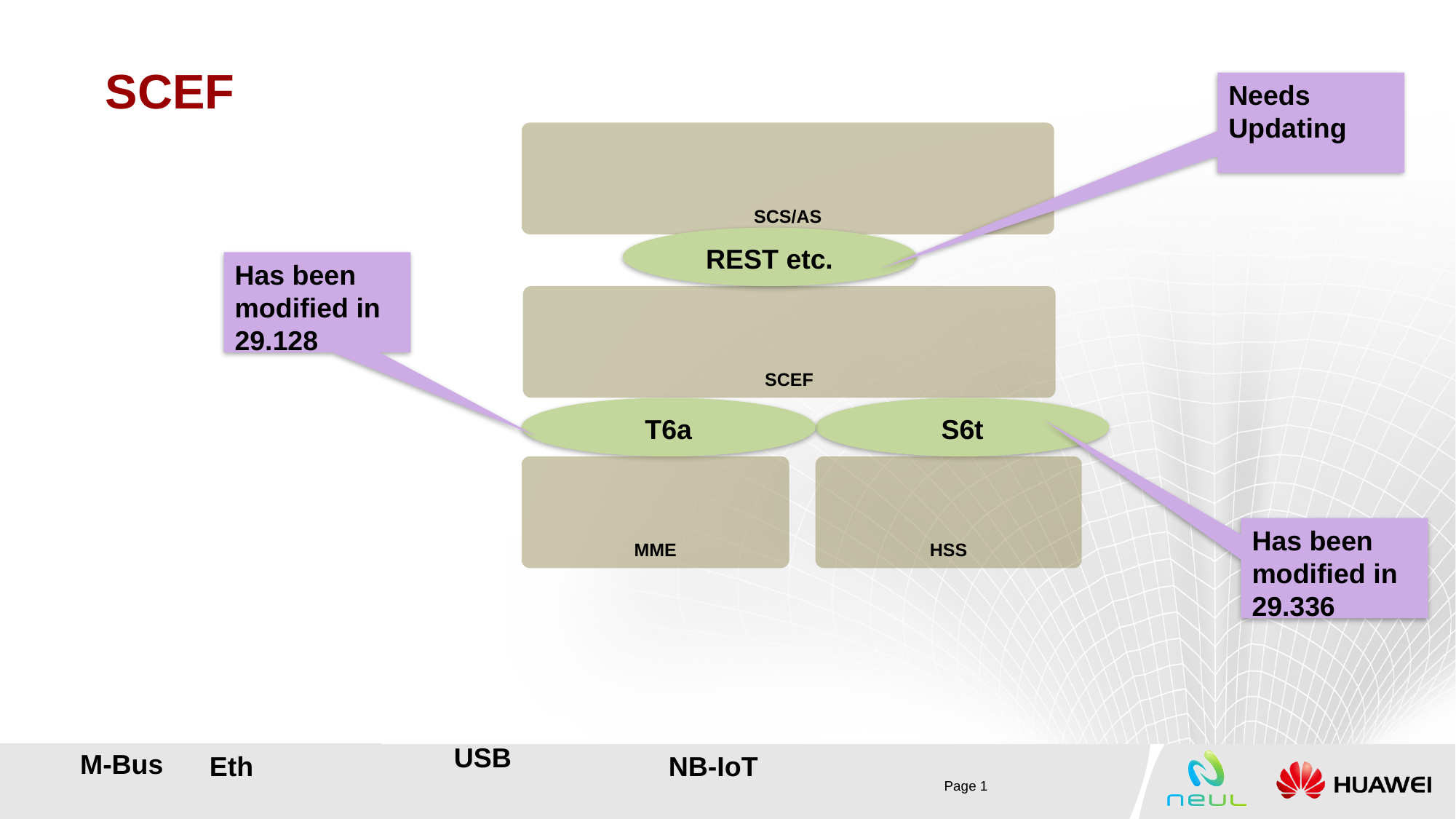

SCEF
Needs Updating
SCS/AS
REST etc.
Has been modified in 29.128
SCEF
T6a
S6t
MME
HSS
Has been modified in 29.336
USB
M-Bus
NB-IoT
Eth